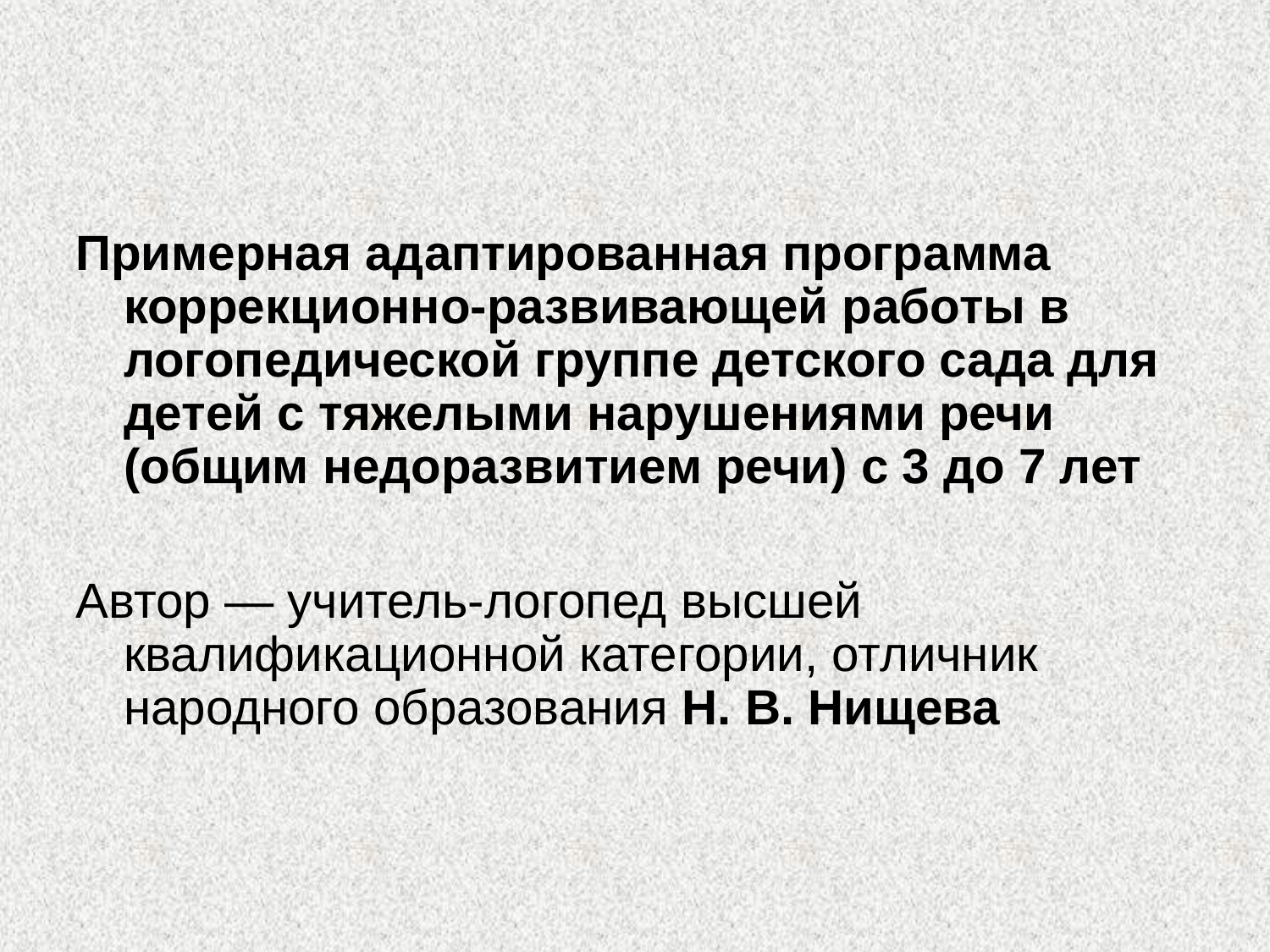

Примерная адаптированная программа коррекционно-развивающей работы в логопедической группе детского сада для детей с тяжелыми нарушениями речи (общим недоразвитием речи) с 3 до 7 лет

Автор — учитель-логопед высшей квалификационной категории, отличник народного образования Н. В. Нищева